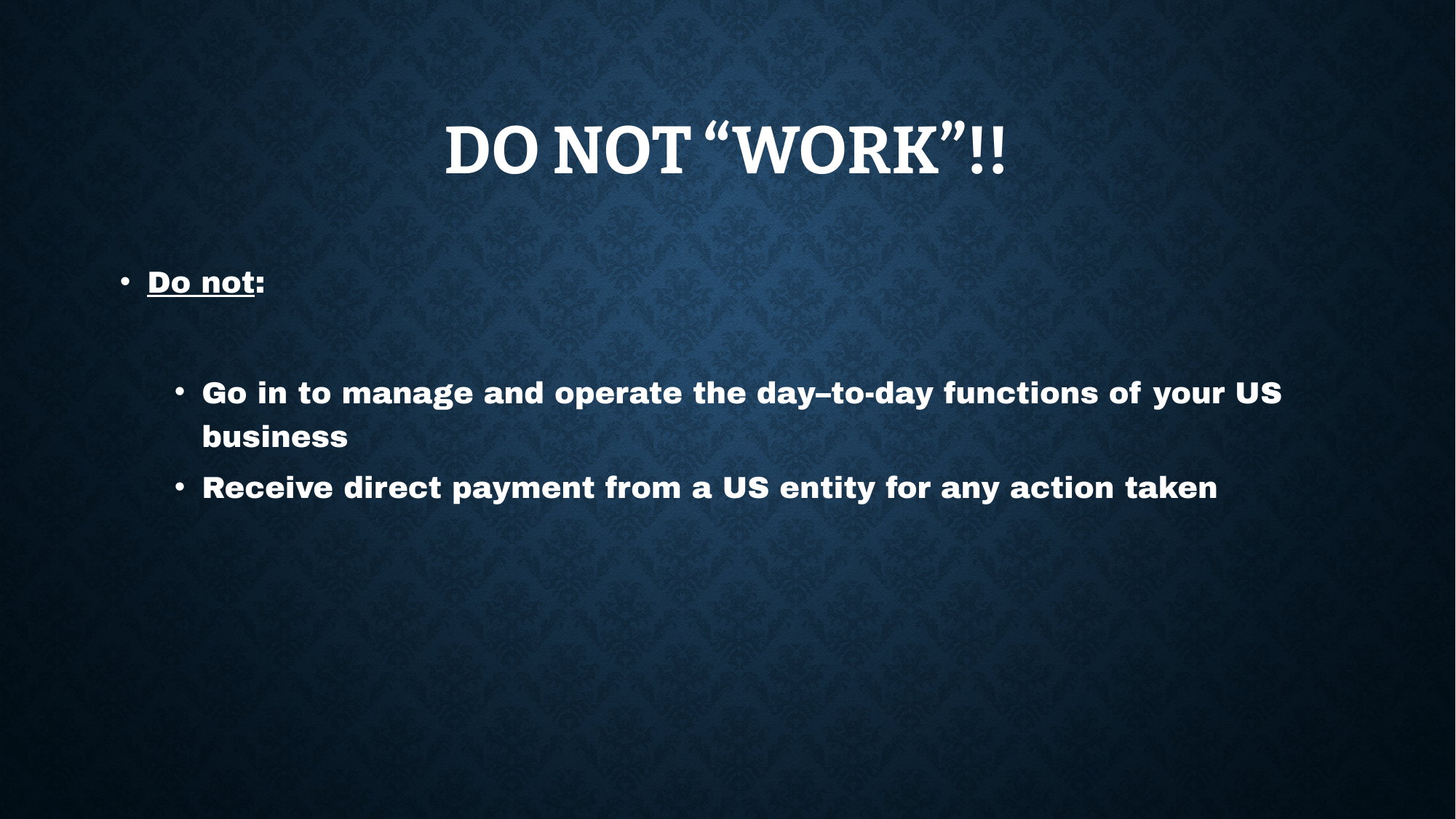

# Do not “work”!!
Do not:

Go in to manage and operate the day–to-day functions of your US business
Receive direct payment from a US entity for any action taken